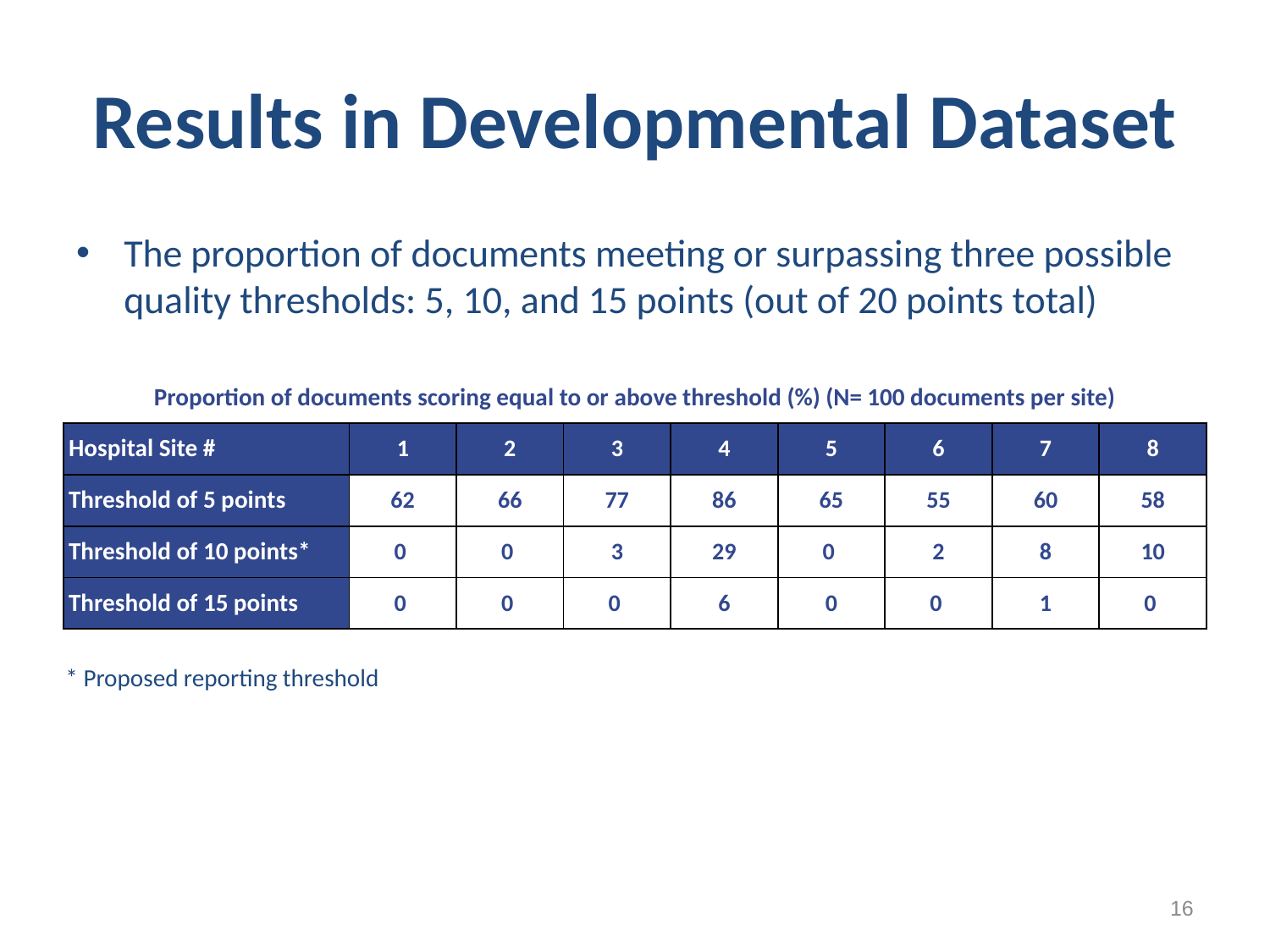

# Results in Developmental Dataset
The proportion of documents meeting or surpassing three possible quality thresholds: 5, 10, and 15 points (out of 20 points total)
Proportion of documents scoring equal to or above threshold (%) (N= 100 documents per site)
| Hospital Site # | 1 | 2 | 3 | 4 | 5 | 6 | 7 | 8 |
| --- | --- | --- | --- | --- | --- | --- | --- | --- |
| Threshold of 5 points | 62 | 66 | 77 | 86 | 65 | 55 | 60 | 58 |
| Threshold of 10 points\* | 0 | 0 | 3 | 29 | 0 | 2 | 8 | 10 |
| Threshold of 15 points | 0 | 0 | 0 | 6 | 0 | 0 | 1 | 0 |
* Proposed reporting threshold
16